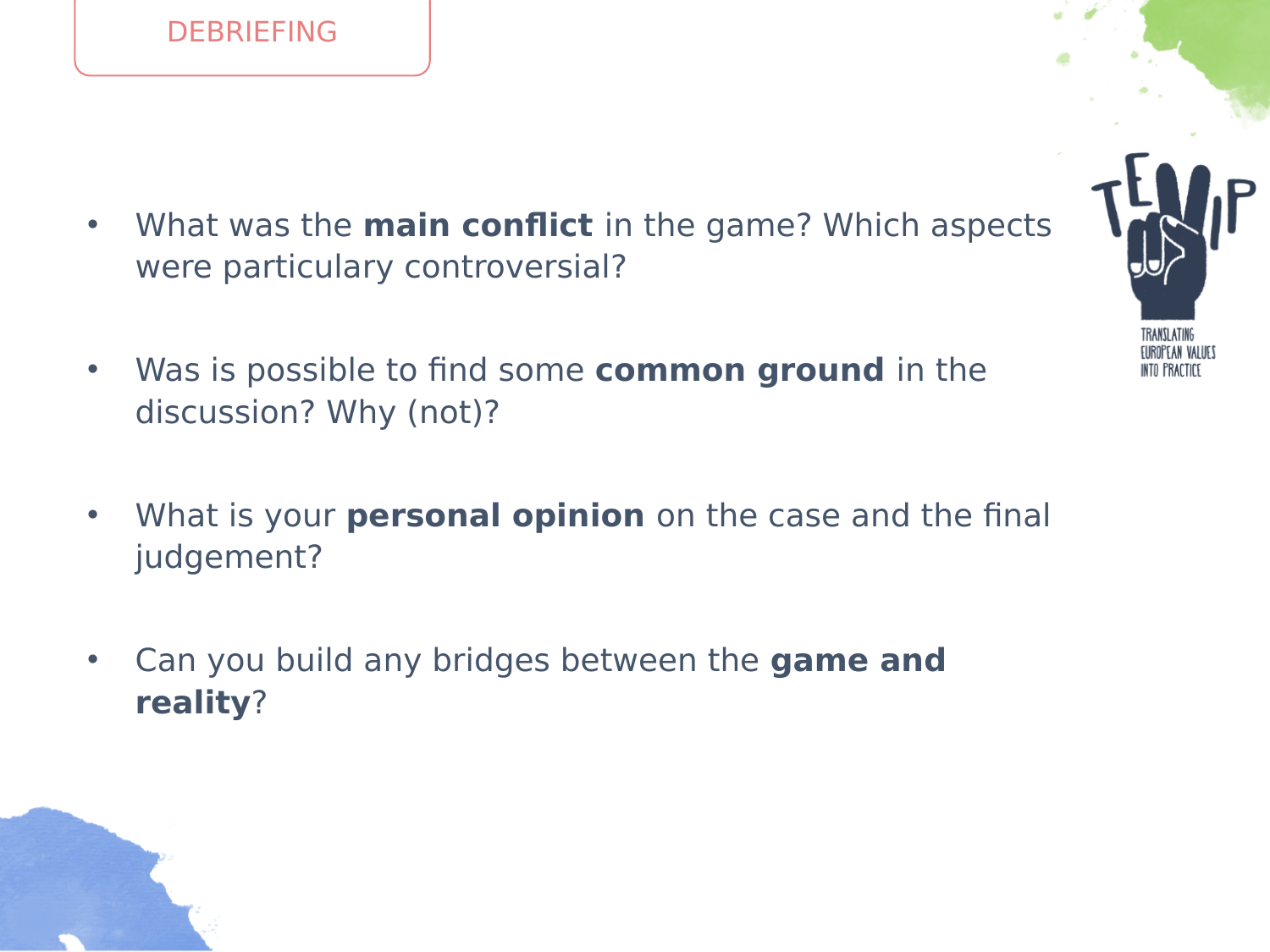

DEBRIEFING
What was the main conflict in the game? Which aspects were particulary controversial?

Was is possible to find some common ground in the discussion? Why (not)?

What is your personal opinion on the case and the final judgement?

Can you build any bridges between the game and reality?